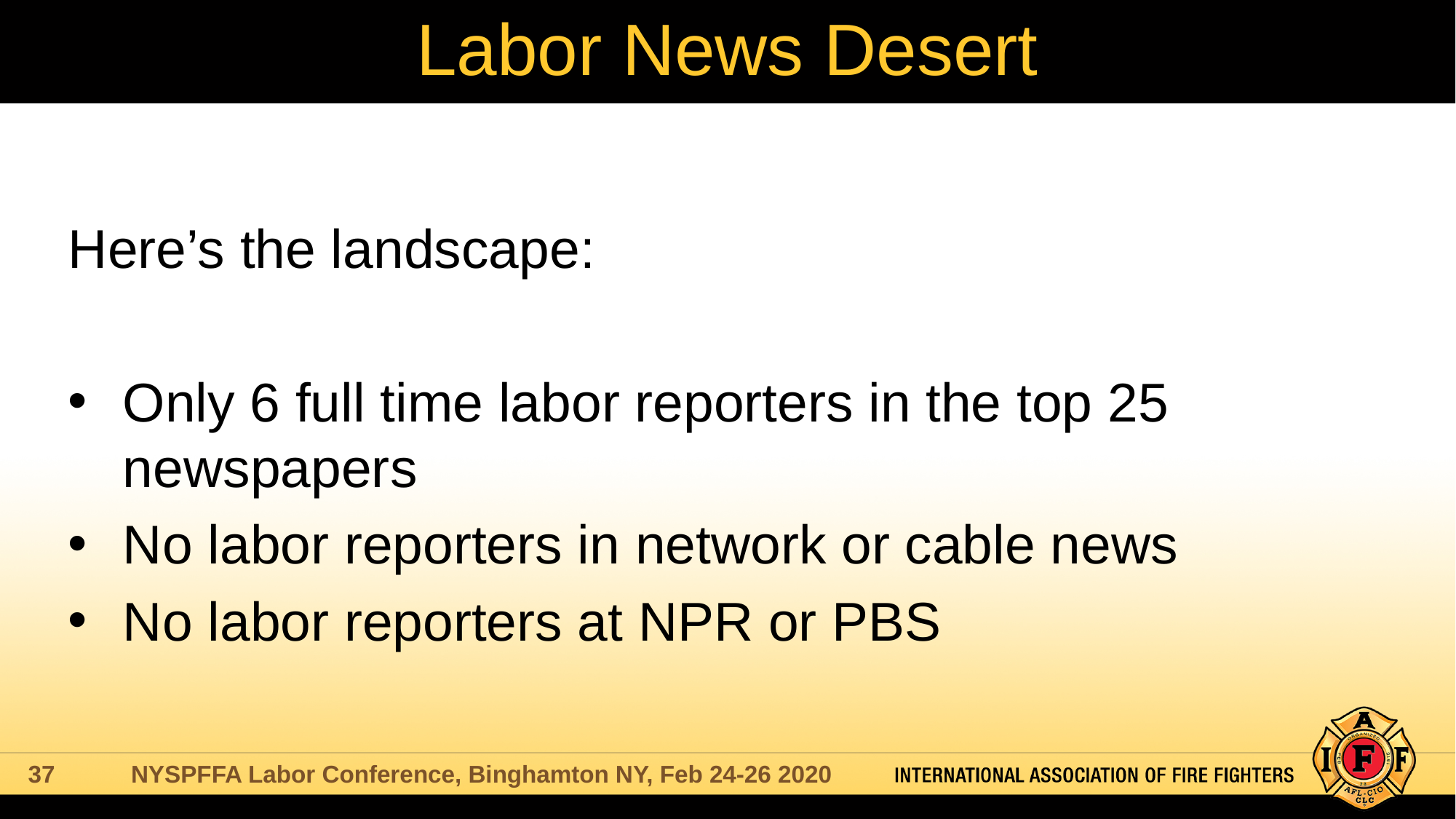

# Labor News Desert

Here’s the landscape:

Only 6 full time labor reporters in the top 25 newspapers
No labor reporters in network or cable news
No labor reporters at NPR or PBS

NYSPFFA Labor Conference, Binghamton NY, Feb 24-26 2020